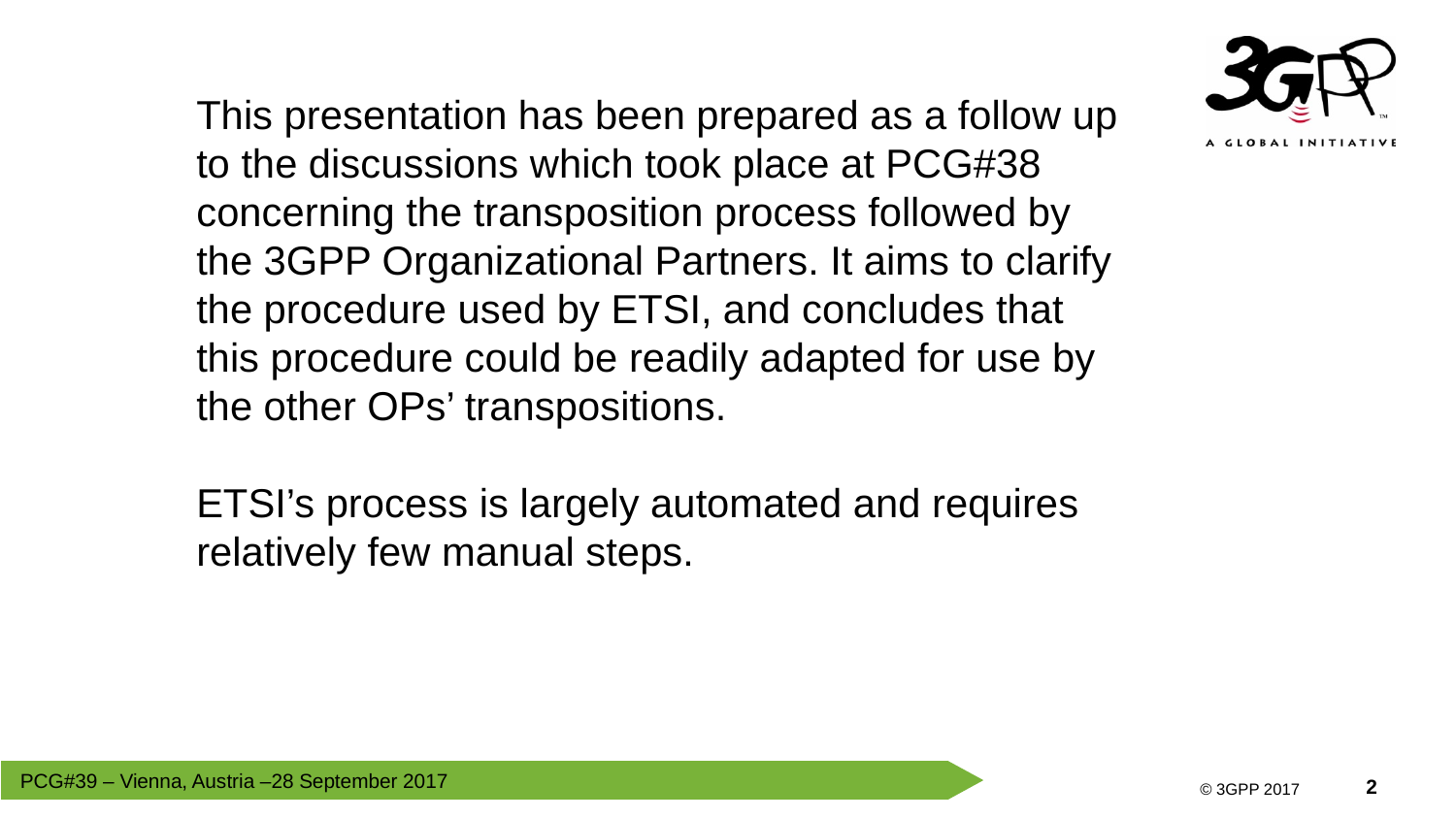

This presentation has been prepared as a follow up to the discussions which took place at PCG#38 concerning the transposition process followed by the 3GPP Organizational Partners. It aims to clarify the procedure used by ETSI, and concludes that this procedure could be readily adapted for use by the other OPs’ transpositions.

ETSI’s process is largely automated and requires relatively few manual steps.